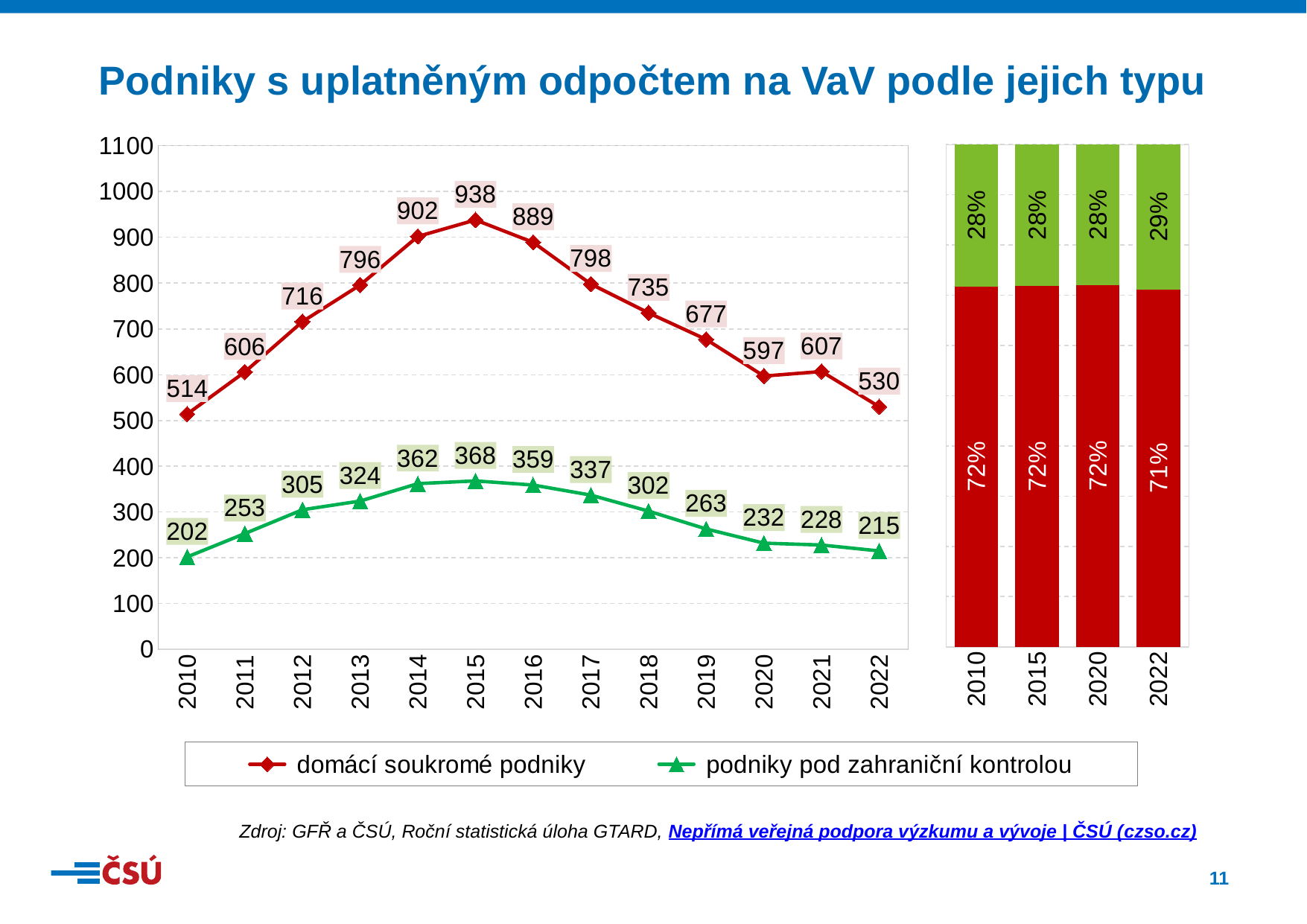

Podniky s uplatněným odpočtem na VaV podle jejich typu

### Chart

| Category |  domácí soukromé podniky |  podniky pod zahraniční kontrolou |
|---|---|---|
| 2010 | 514.0 | 202.0 |
| 2011 | 606.0 | 253.0 |
| 2012 | 716.0 | 305.0 |
| 2013 | 796.0 | 324.0 |
| 2014 | 902.0 | 362.0 |
| 2015 | 938.0 | 368.0 |
| 2016 | 889.0 | 359.0 |
| 2017 | 798.0 | 337.0 |
| 2018 | 735.0 | 302.0 |
| 2019 | 677.0 | 263.0 |
| 2020 | 597.0 | 232.0 |
| 2021 | 607.0 | 228.0 |
| 2022 | 530.0 | 215.0 |

### Chart

| Category |  domácí soukromé podniky |  podniky pod zahraniční kontrolou |
|---|---|---|
| 2010 | 0.7178770949720671 | 0.28212290502793297 |
| 2015 | 0.7182235834609495 | 0.28177641653905056 |
| 2020 | 0.7201447527141134 | 0.2798552472858866 |
| 2022 | 0.7114093959731543 | 0.28859060402684567 |
Zdroj: GFŘ a ČSÚ, Roční statistická úloha GTARD, Nepřímá veřejná podpora výzkumu a vývoje | ČSÚ (czso.cz)